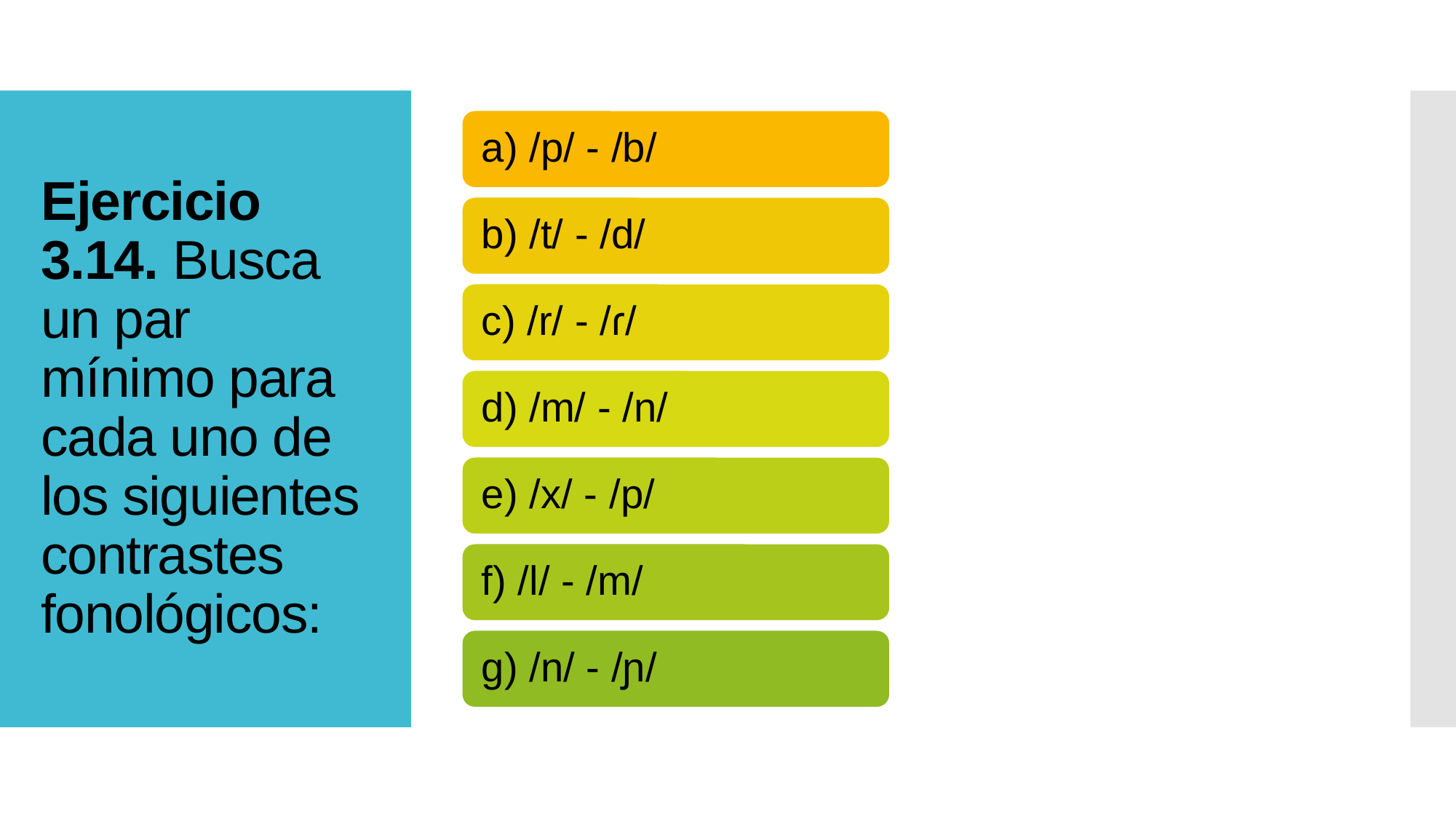

a) /p/ - /b/
b) /t/ - /d/
c) /r/ - /ɾ/
d) /m/ - /n/
e) /x/ - /p/
f) /l/ - /m/
g) /n/ - /ɲ/
# Ejercicio 3.14. Busca un par mínimo para cada uno de los siguientes contrastes fonológicos: